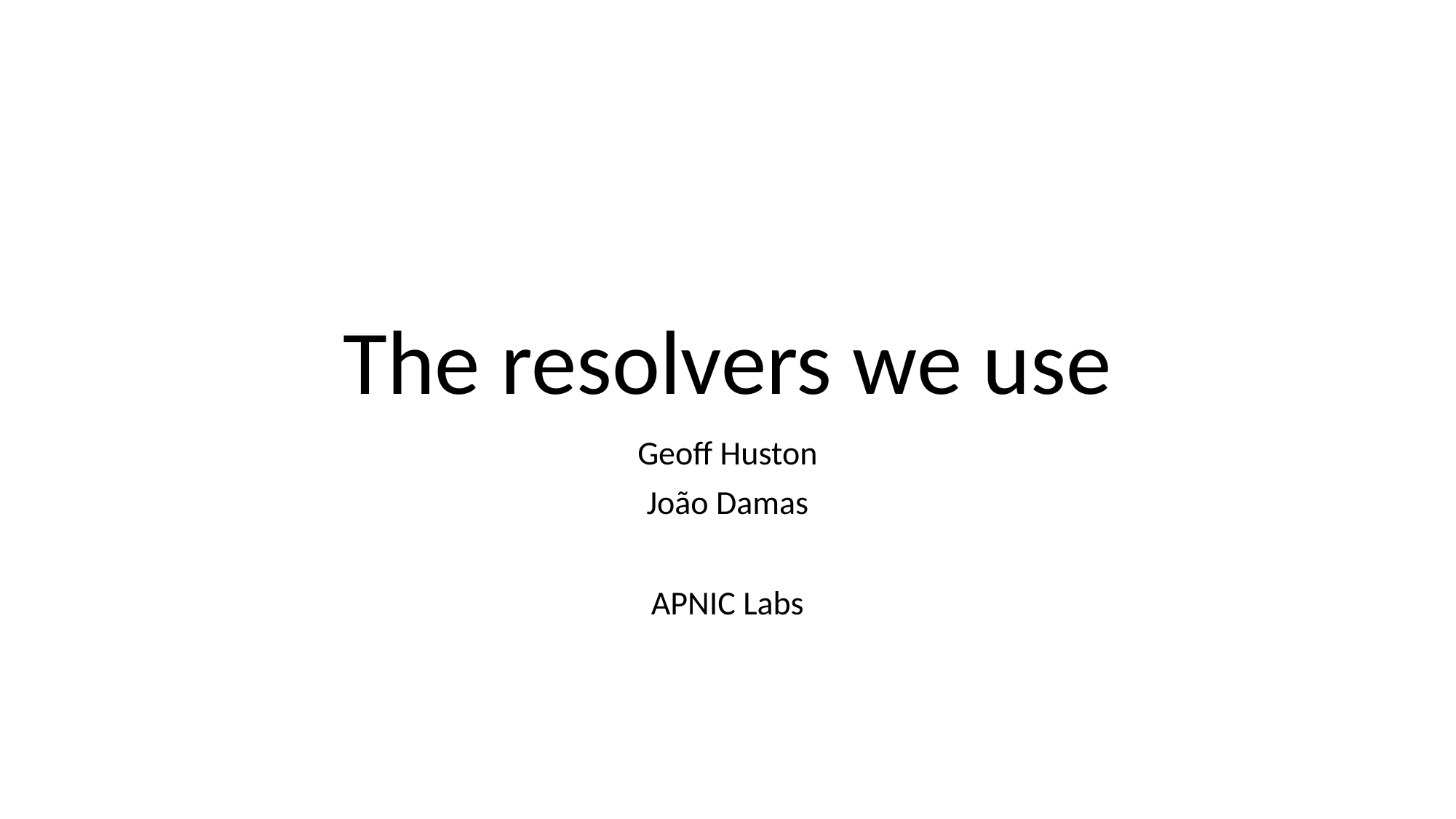

# The resolvers we use
Geoff Huston
João Damas

APNIC Labs